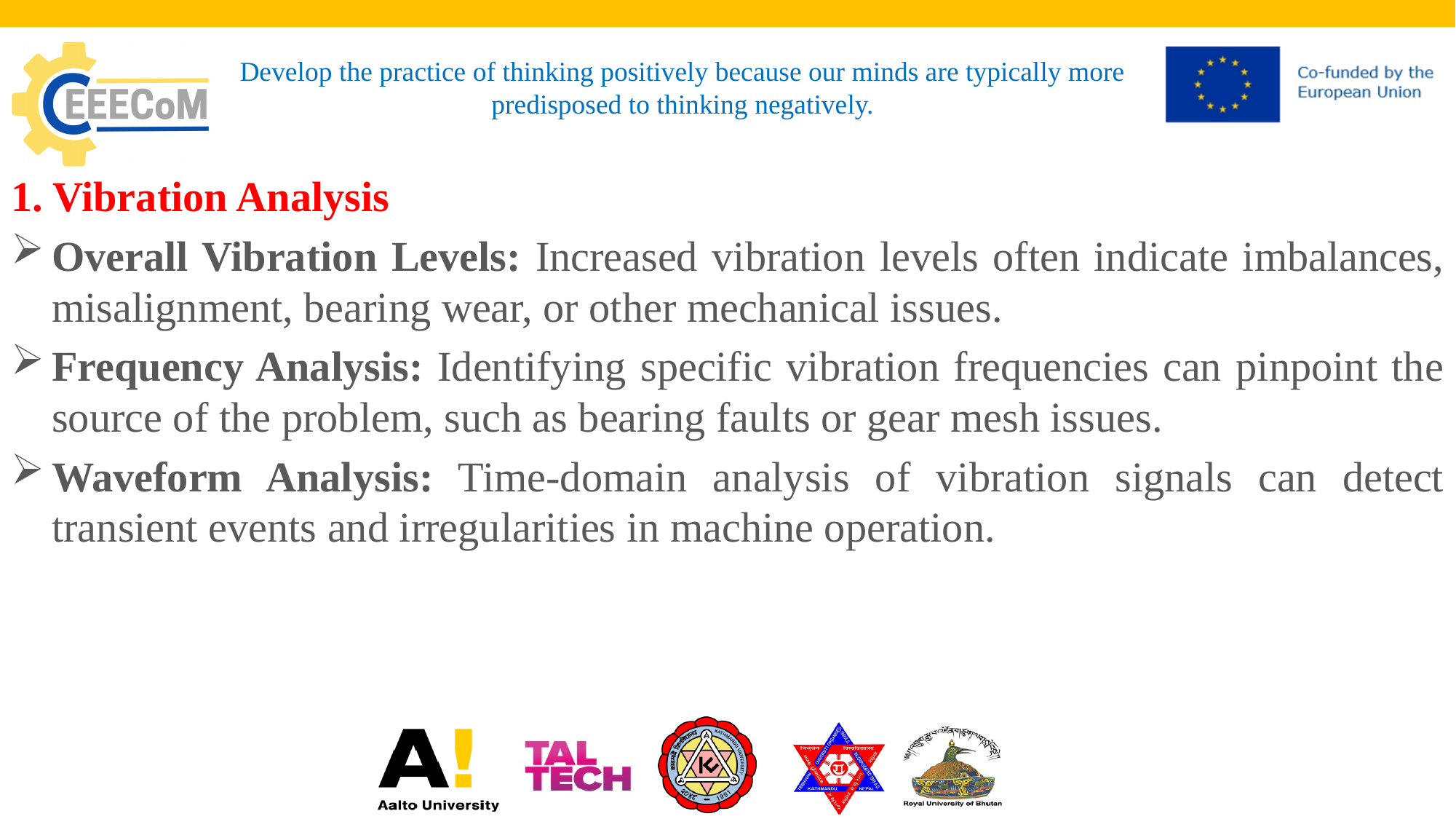

# Develop the practice of thinking positively because our minds are typically more predisposed to thinking negatively.
1. Vibration Analysis
Overall Vibration Levels: Increased vibration levels often indicate imbalances, misalignment, bearing wear, or other mechanical issues.
Frequency Analysis: Identifying specific vibration frequencies can pinpoint the source of the problem, such as bearing faults or gear mesh issues.
Waveform Analysis: Time-domain analysis of vibration signals can detect transient events and irregularities in machine operation.